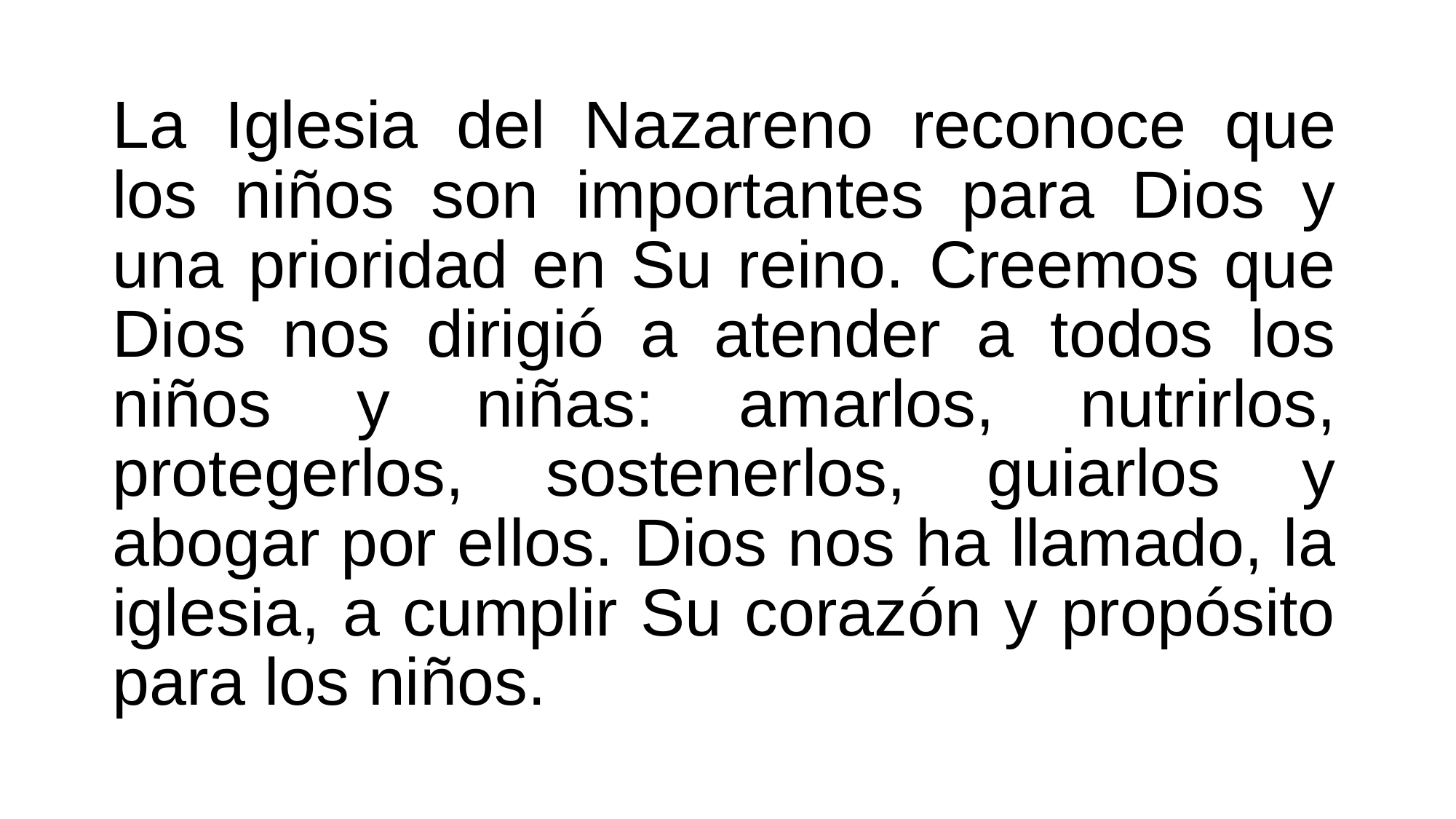

La Iglesia del Nazareno reconoce que los niños son importantes para Dios y una prioridad en Su reino. Creemos que Dios nos dirigió a atender a todos los niños y niñas: amarlos, nutrirlos, protegerlos, sostenerlos, guiarlos y abogar por ellos. Dios nos ha llamado, la iglesia, a cumplir Su corazón y propósito para los niños.